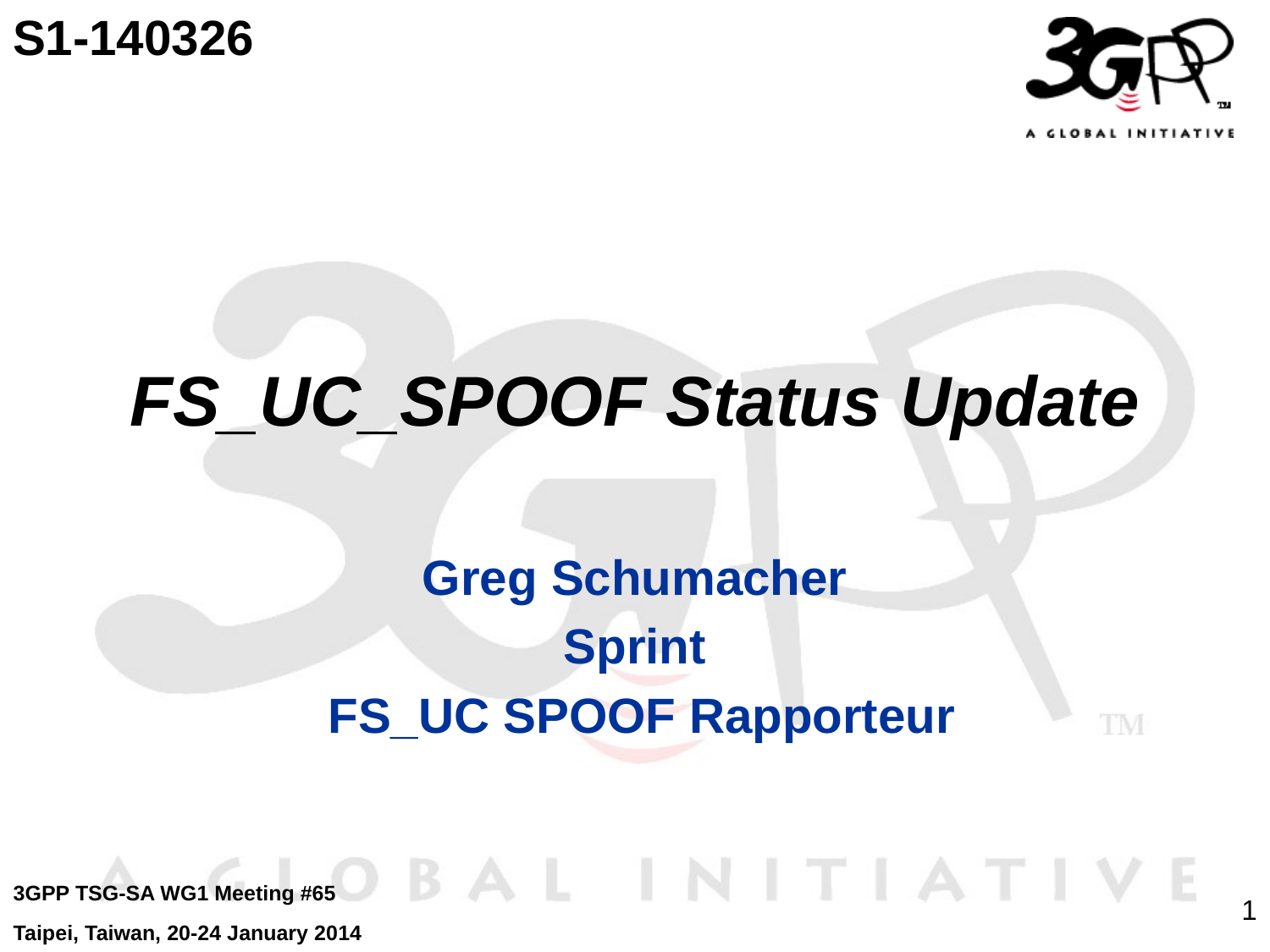

S1-140326

# FS_UC_SPOOF Status Update
Greg Schumacher
Sprint
 FS_UC SPOOF Rapporteur
3GPP TSG-SA WG1 Meeting #65
Taipei, Taiwan, 20-24 January 2014
1